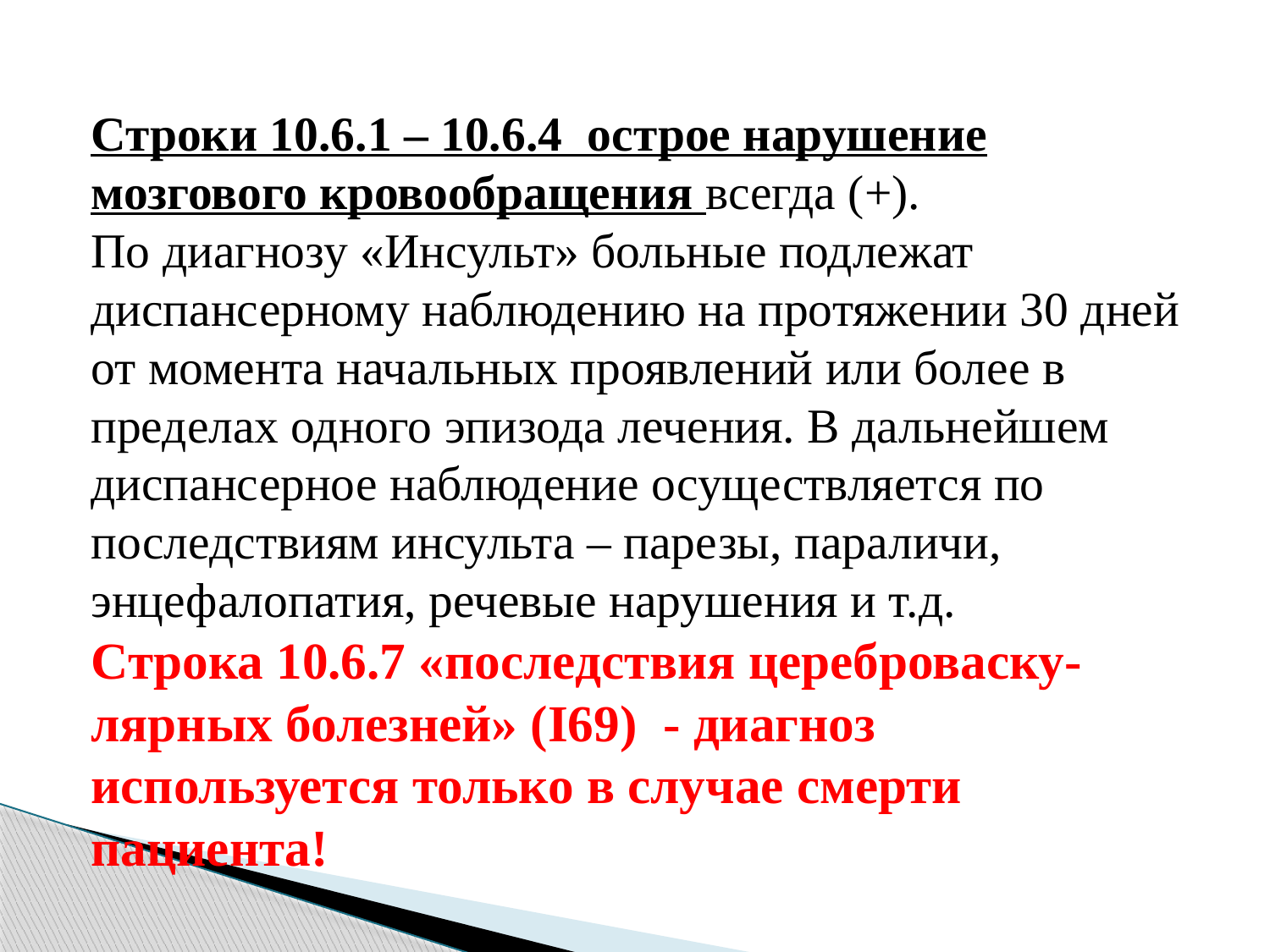

Строки 10.6.1 – 10.6.4  острое нарушение мозгового кровообращения всегда (+).
По диагнозу «Инсульт» больные подлежат диспансерному наблюдению на протяжении 30 дней от момента начальных проявлений или более в пределах одного эпизода лечения. В дальнейшем диспансерное наблюдение осуществляется по последствиям инсульта – парезы, параличи, энцефалопатия, речевые нарушения и т.д.
Строка 10.6.7 «последствия цереброваску-лярных болезней» (I69)  - диагноз используется только в случае смерти пациента!